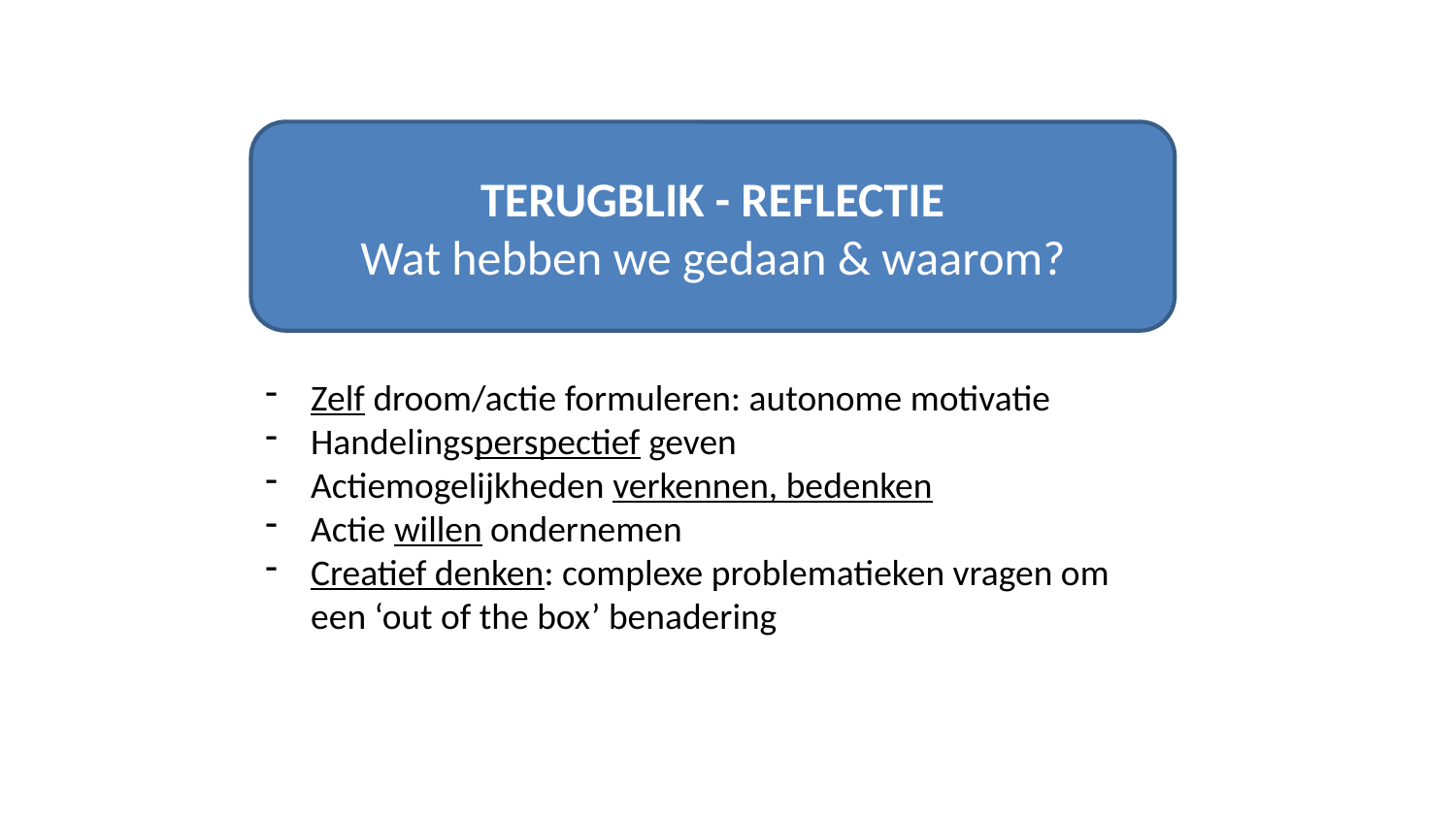

TERUGBLIK - REFLECTIE
Wat hebben we gedaan & waarom?

Zelf droom/actie formuleren: autonome motivatie
Handelingsperspectief geven
Actiemogelijkheden verkennen, bedenken
Actie willen ondernemen
Creatief denken: complexe problematieken vragen om een ‘out of the box’ benadering